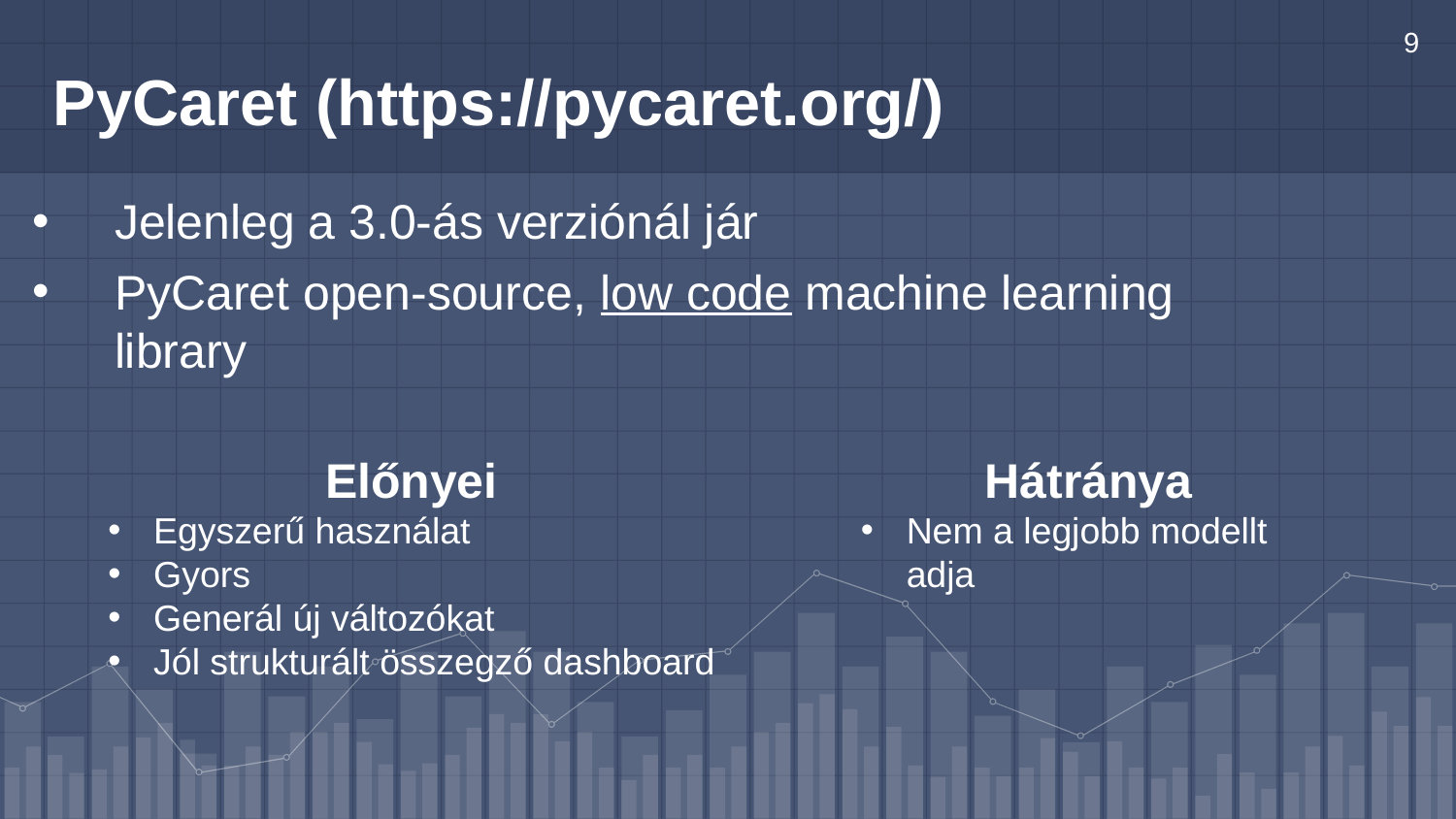

9
# PyCaret (https://pycaret.org/)
Jelenleg a 3.0-ás verziónál jár
PyCaret open-source, low code machine learning library
Előnyei
Egyszerű használat
Gyors
Generál új változókat
Jól strukturált összegző dashboard

Hátránya
Nem a legjobb modellt adja